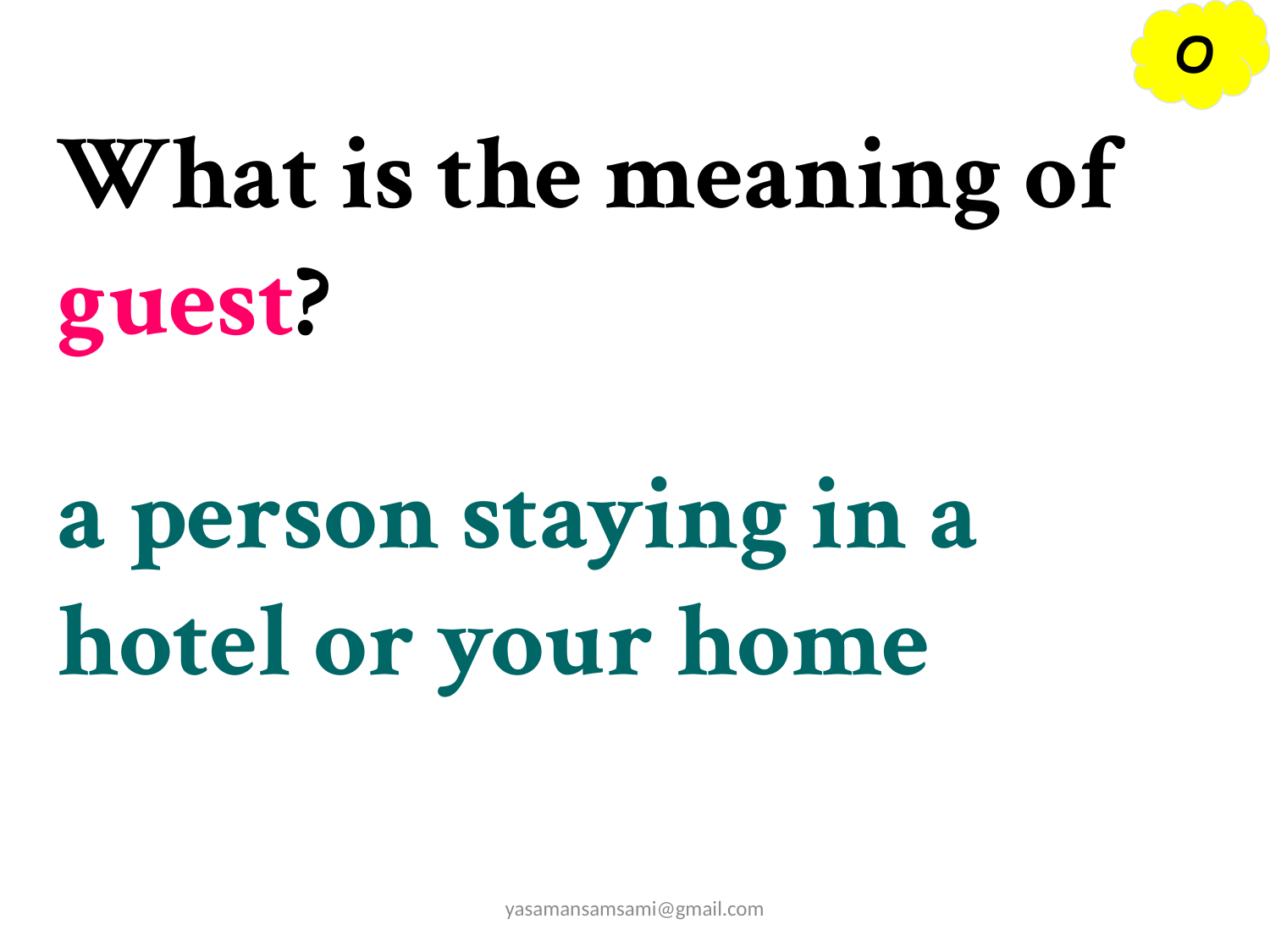

O
What is the meaning of guest?
a person staying in a hotel or your home
yasamansamsami@gmail.com